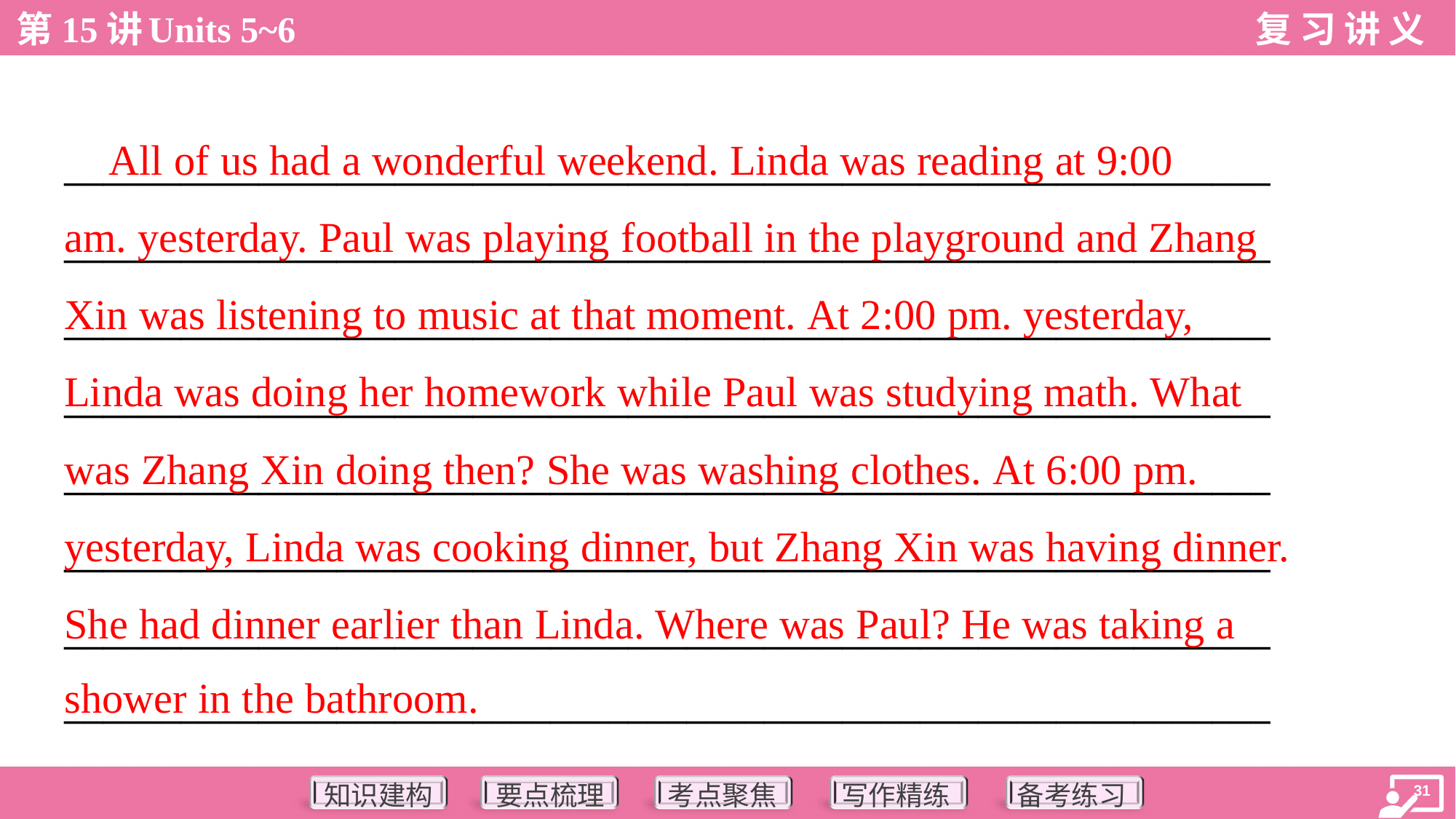

All of us had a wonderful weekend. Linda was reading at 9:00
am. yesterday. Paul was playing football in the playground and Zhang
Xin was listening to music at that moment. At 2:00 pm. yesterday,
Linda was doing her homework while Paul was studying math. What
was Zhang Xin doing then? She was washing clothes. At 6:00 pm.
yesterday, Linda was cooking dinner, but Zhang Xin was having dinner.
She had dinner earlier than Linda. Where was Paul? He was taking a
shower in the bathroom.
______________________________________________________________
______________________________________________________________
______________________________________________________________
______________________________________________________________
______________________________________________________________
______________________________________________________________
______________________________________________________________
______________________________________________________________